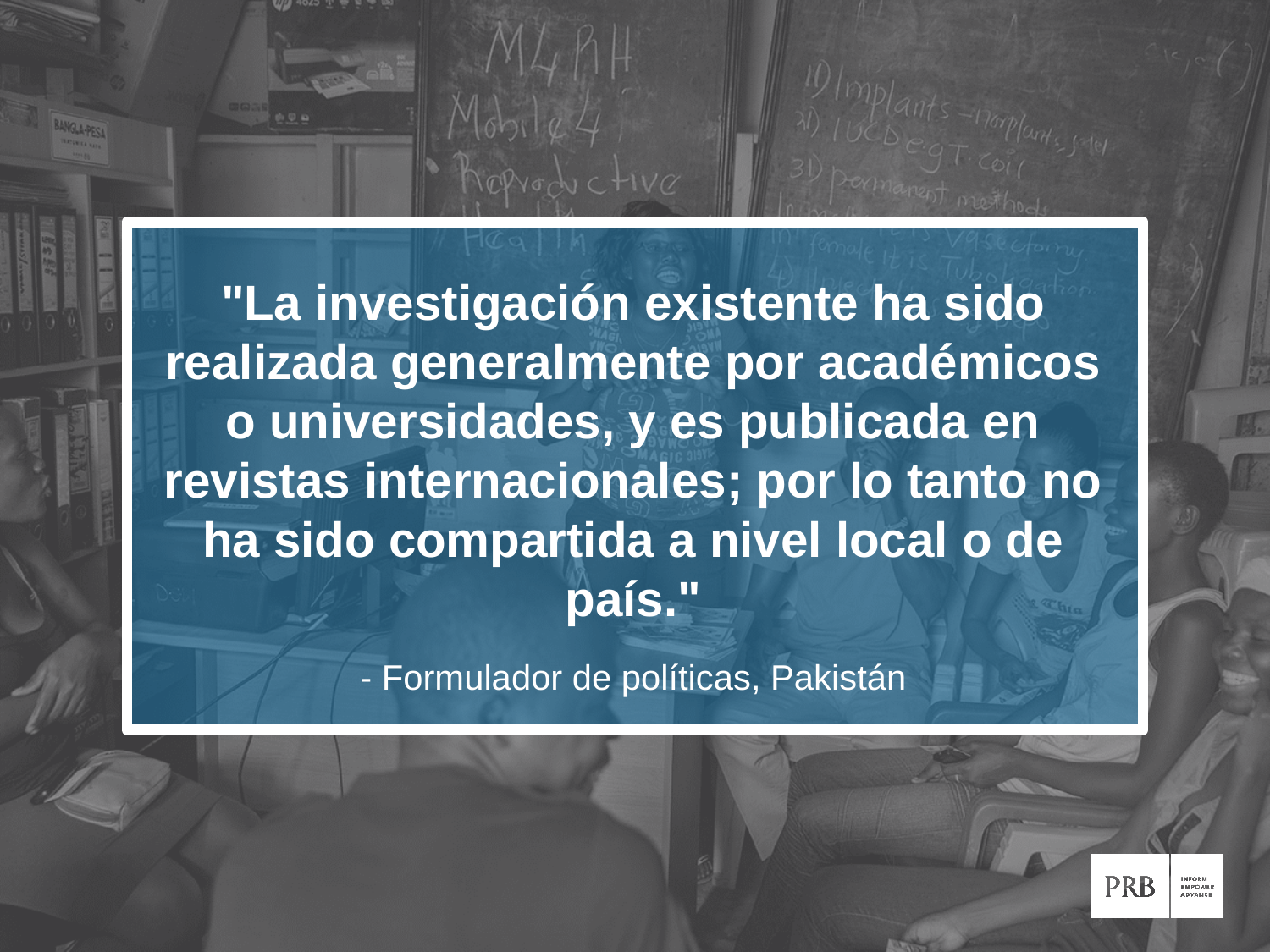

"La investigación existente ha sido realizada generalmente por académicos o universidades, y es publicada en revistas internacionales; por lo tanto no ha sido compartida a nivel local o de país."
- Formulador de políticas, Pakistán